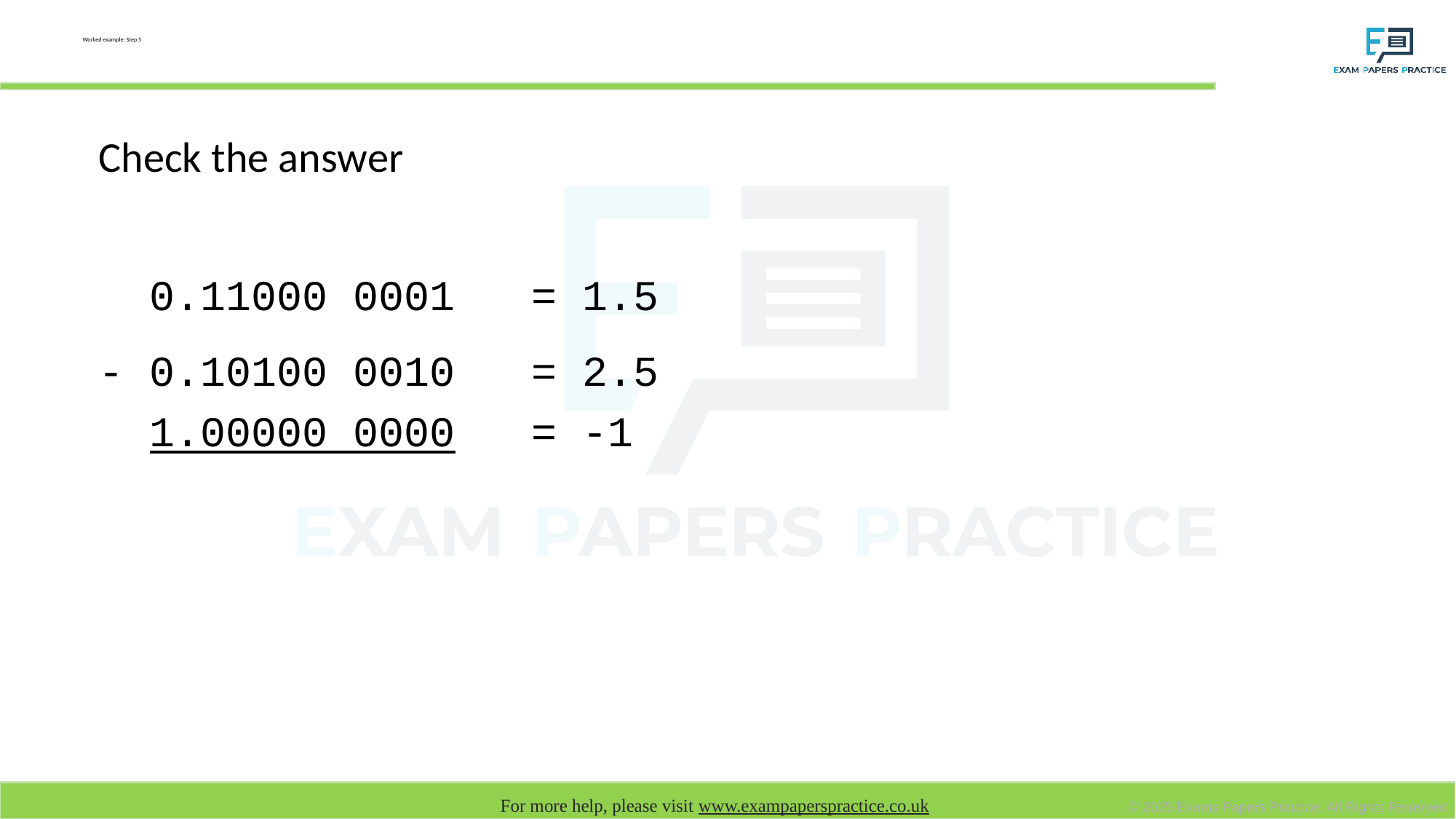

# Worked example: Step 5
Check the answer

  0.11000 0001   = 1.5
- 0.10100 0010   = 2.5
  1.00000 0000   = -1